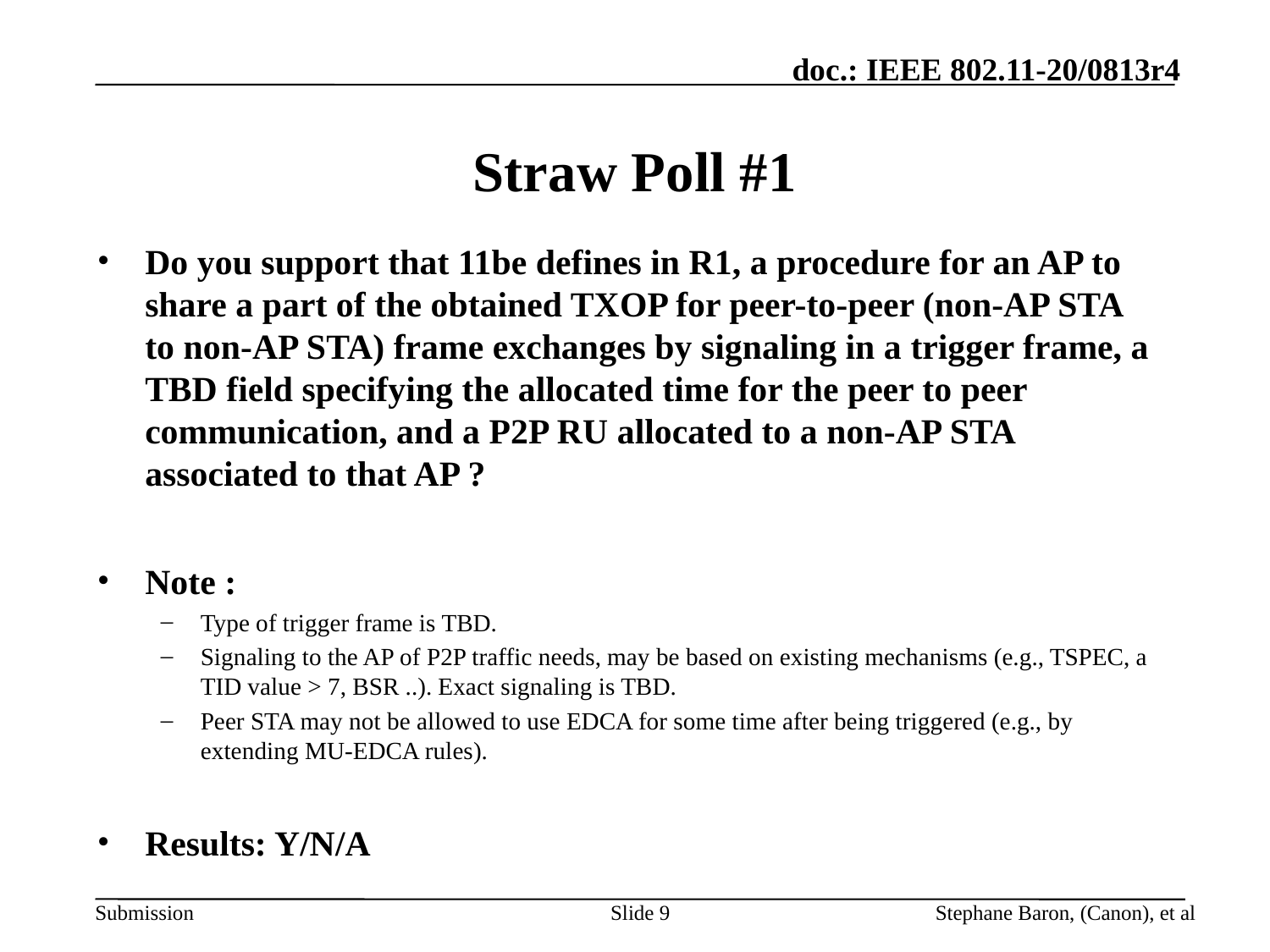

Straw Poll #1
Do you support that 11be defines in R1, a procedure for an AP to share a part of the obtained TXOP for peer-to-peer (non-AP STA to non-AP STA) frame exchanges by signaling in a trigger frame, a TBD field specifying the allocated time for the peer to peer communication, and a P2P RU allocated to a non-AP STA associated to that AP ?

Note :
Type of trigger frame is TBD.
Signaling to the AP of P2P traffic needs, may be based on existing mechanisms (e.g., TSPEC, a TID value > 7, BSR ..). Exact signaling is TBD.
Peer STA may not be allowed to use EDCA for some time after being triggered (e.g., by extending MU-EDCA rules).

Results: Y/N/A
Slide 9
Stephane Baron, (Canon), et al